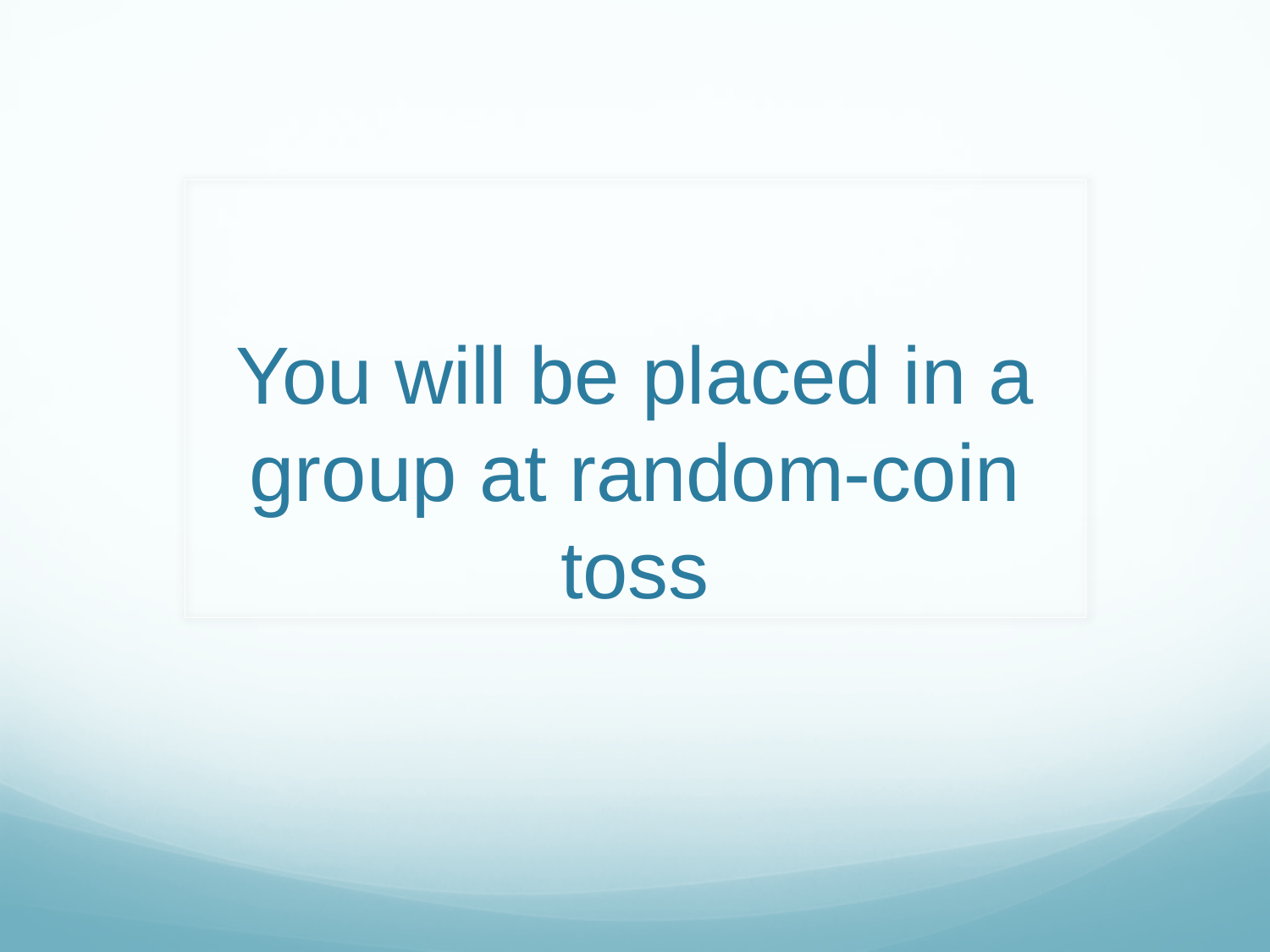

# You will be placed in a group at random-coin toss